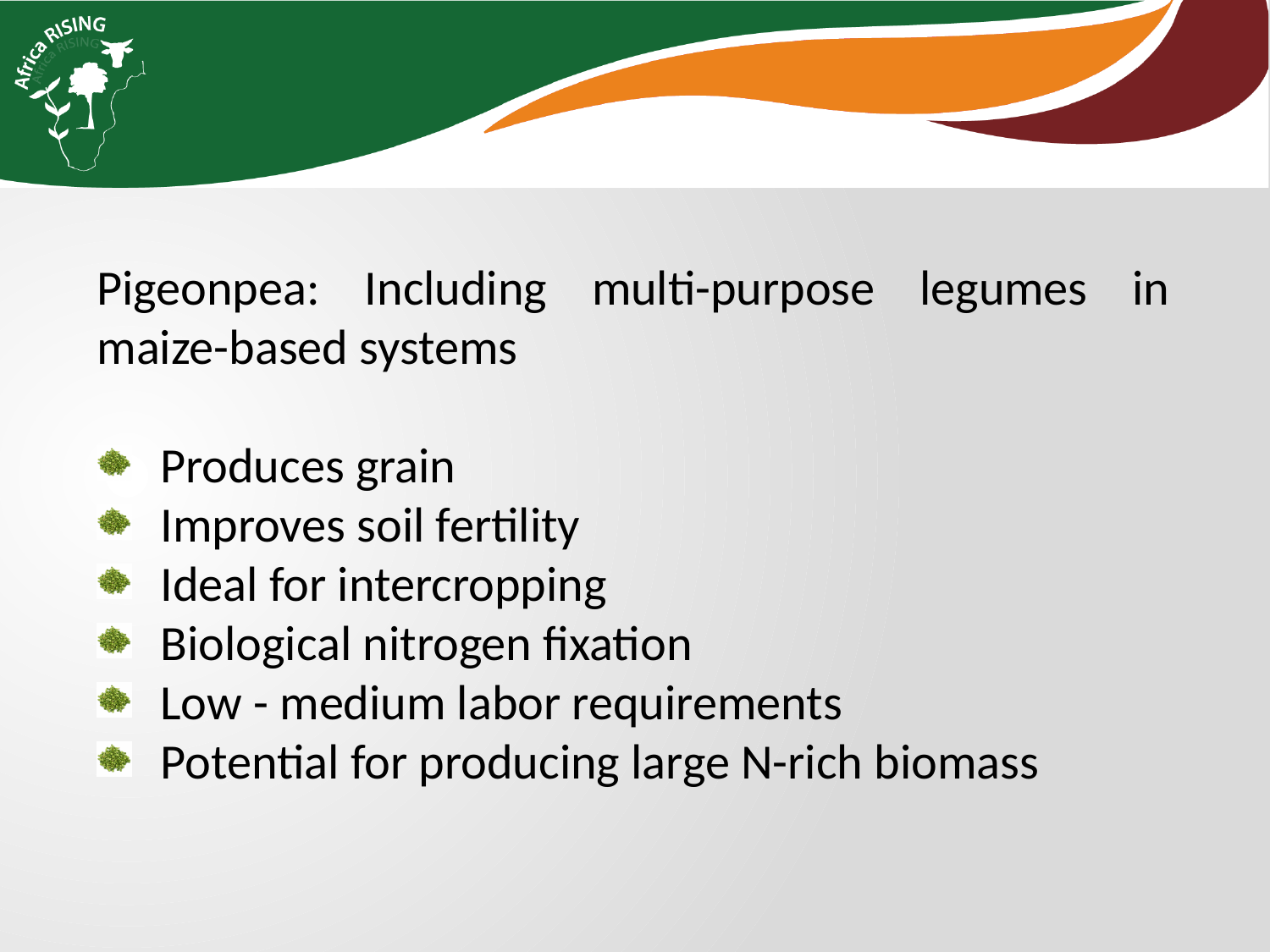

Pigeonpea: Including multi-purpose legumes in maize-based systems

Produces grain
Improves soil fertility
Ideal for intercropping
Biological nitrogen fixation
Low - medium labor requirements
Potential for producing large N-rich biomass